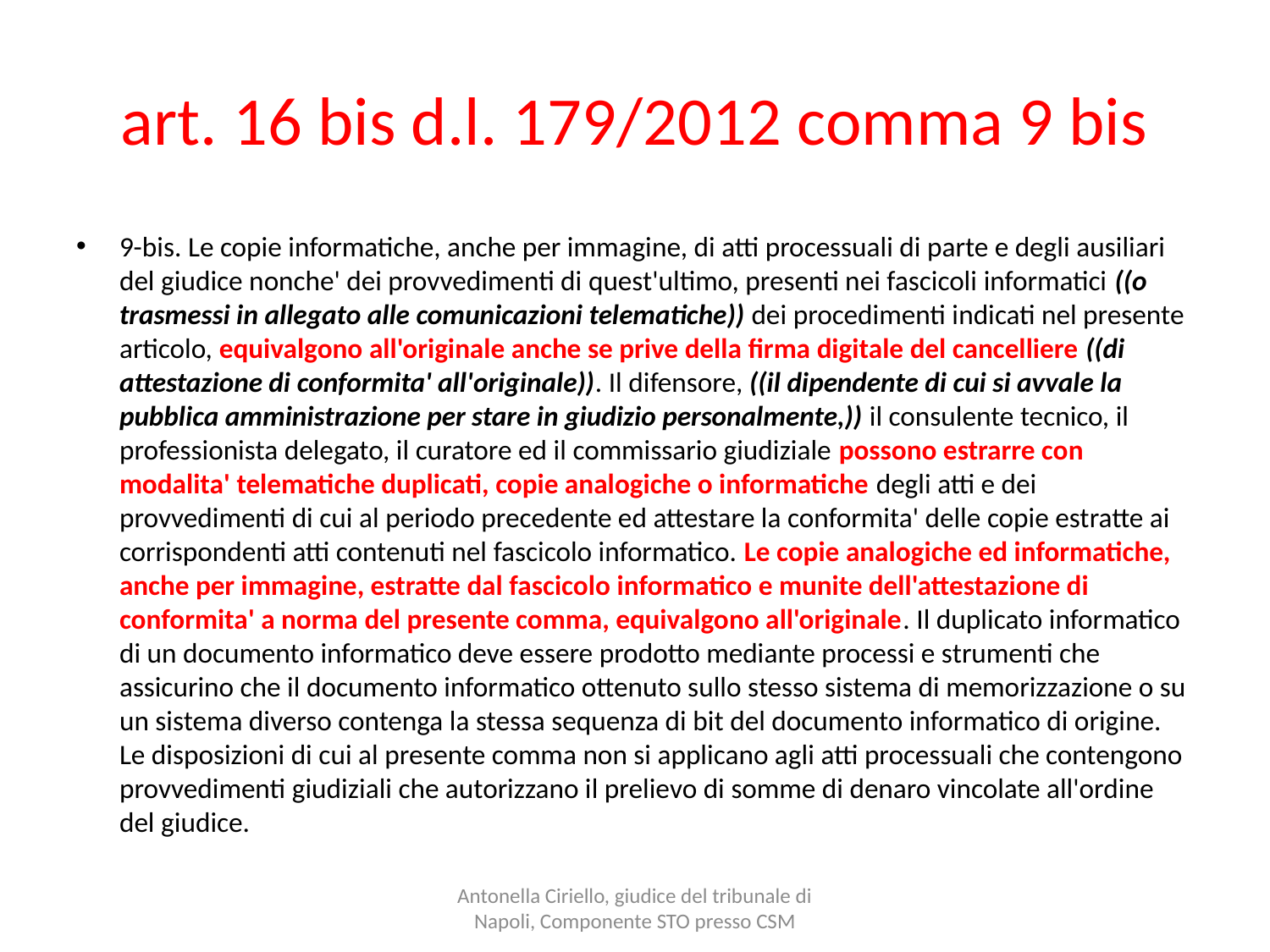

# art. 16 bis d.l. 179/2012 comma 9 bis
9-bis. Le copie informatiche, anche per immagine, di atti processuali di parte e degli ausiliari del giudice nonche' dei provvedimenti di quest'ultimo, presenti nei fascicoli informatici ((o trasmessi in allegato alle comunicazioni telematiche)) dei procedimenti indicati nel presente articolo, equivalgono all'originale anche se prive della firma digitale del cancelliere ((di attestazione di conformita' all'originale)). Il difensore, ((il dipendente di cui si avvale la pubblica amministrazione per stare in giudizio personalmente,)) il consulente tecnico, il professionista delegato, il curatore ed il commissario giudiziale possono estrarre con modalita' telematiche duplicati, copie analogiche o informatiche degli atti e dei provvedimenti di cui al periodo precedente ed attestare la conformita' delle copie estratte ai corrispondenti atti contenuti nel fascicolo informatico. Le copie analogiche ed informatiche, anche per immagine, estratte dal fascicolo informatico e munite dell'attestazione di conformita' a norma del presente comma, equivalgono all'originale. Il duplicato informatico di un documento informatico deve essere prodotto mediante processi e strumenti che assicurino che il documento informatico ottenuto sullo stesso sistema di memorizzazione o su un sistema diverso contenga la stessa sequenza di bit del documento informatico di origine. Le disposizioni di cui al presente comma non si applicano agli atti processuali che contengono provvedimenti giudiziali che autorizzano il prelievo di somme di denaro vincolate all'ordine del giudice.
Antonella Ciriello, giudice del tribunale di Napoli, Componente STO presso CSM